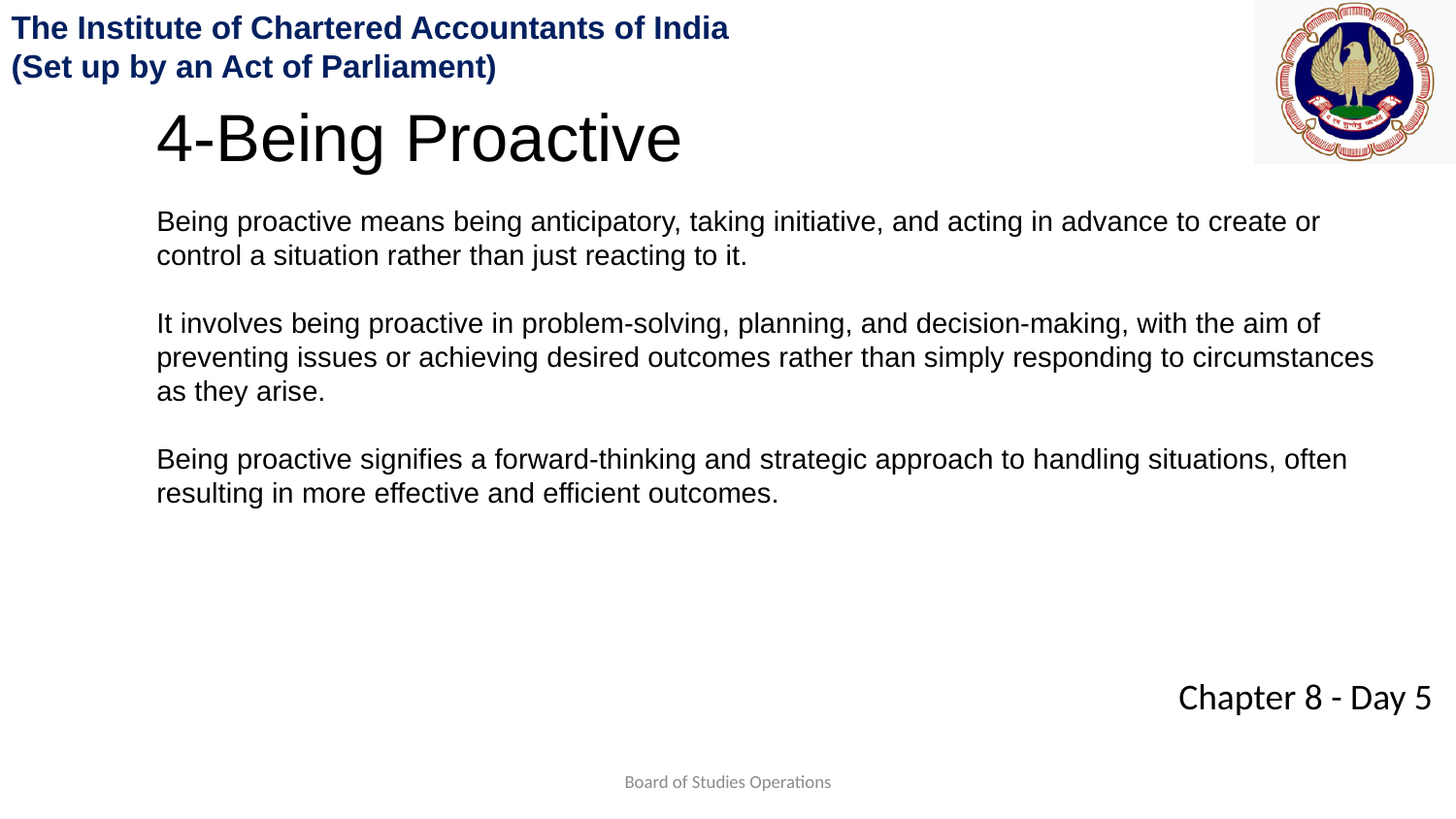

4-Being Proactive
Being proactive means being anticipatory, taking initiative, and acting in advance to create or control a situation rather than just reacting to it.

It involves being proactive in problem-solving, planning, and decision-making, with the aim of preventing issues or achieving desired outcomes rather than simply responding to circumstances
as they arise.

Being proactive signifies a forward-thinking and strategic approach to handling situations, often resulting in more effective and efficient outcomes.
Board of Studies Operations